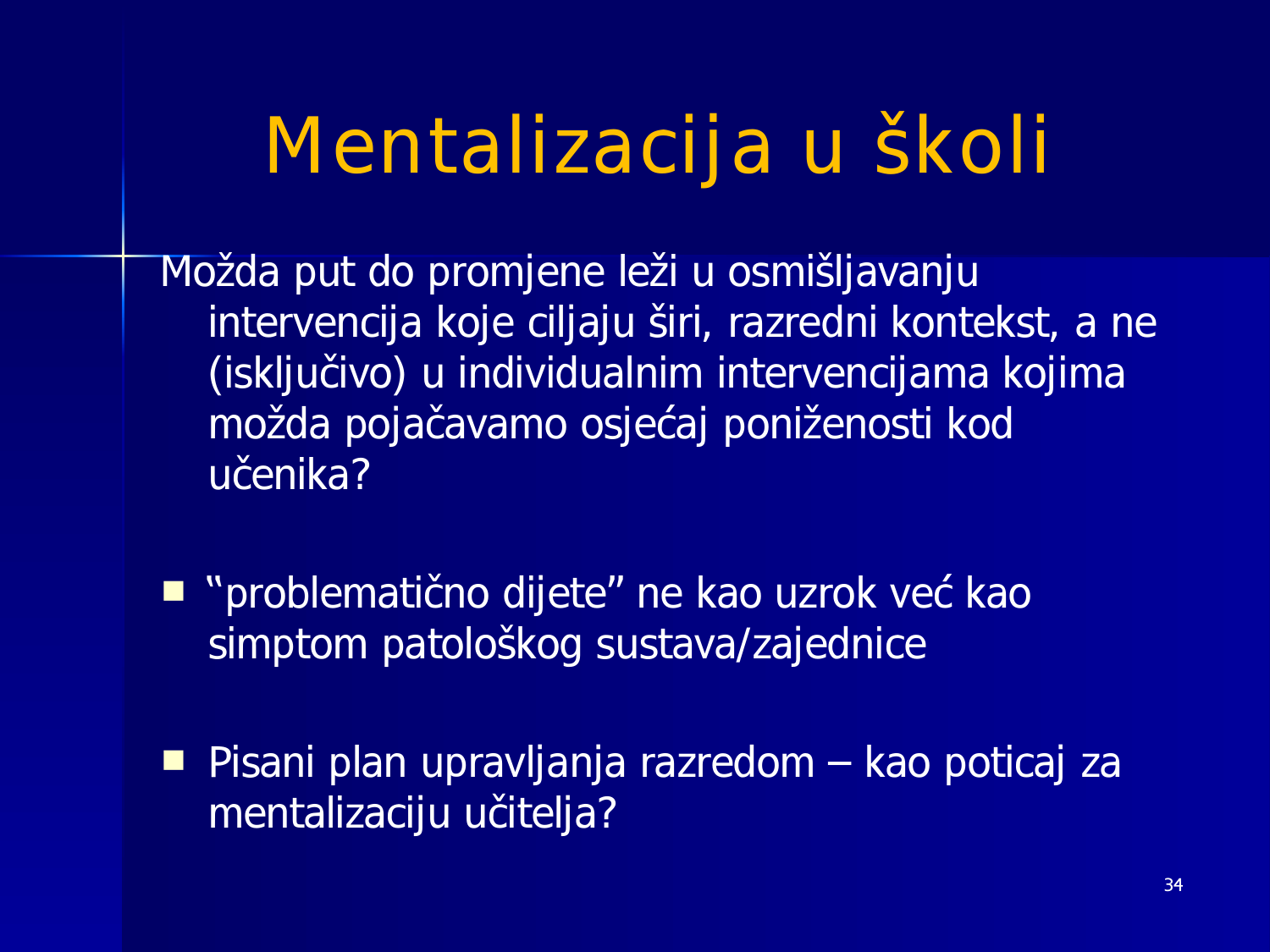

# Mentalizacija u školi
Možda put do promjene leži u osmišljavanju intervencija koje ciljaju širi, razredni kontekst, a ne (isključivo) u individualnim intervencijama kojima možda pojačavamo osjećaj poniženosti kod učenika?

“problematično dijete” ne kao uzrok već kao simptom patološkog sustava/zajednice

Pisani plan upravljanja razredom – kao poticaj za mentalizaciju učitelja?

34